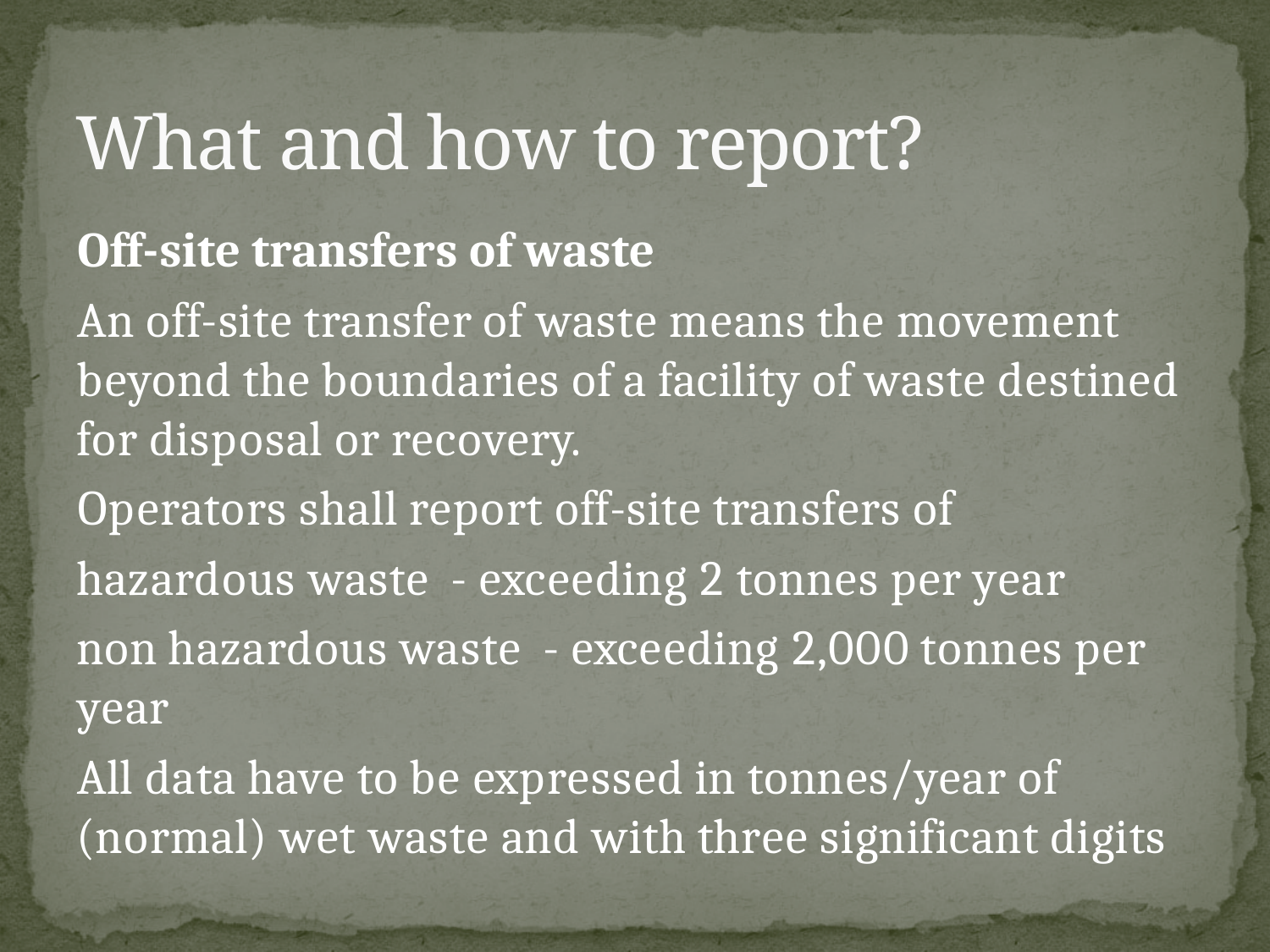

# What and how to report?
Off-site transfers of waste
An off-site transfer of waste means the movement beyond the boundaries of a facility of waste destined for disposal or recovery.
Operators shall report off-site transfers of
hazardous waste  - exceeding 2 tonnes per year
non hazardous waste  - exceeding 2,000 tonnes per year
All data have to be expressed in tonnes/year of (normal) wet waste and with three significant digits